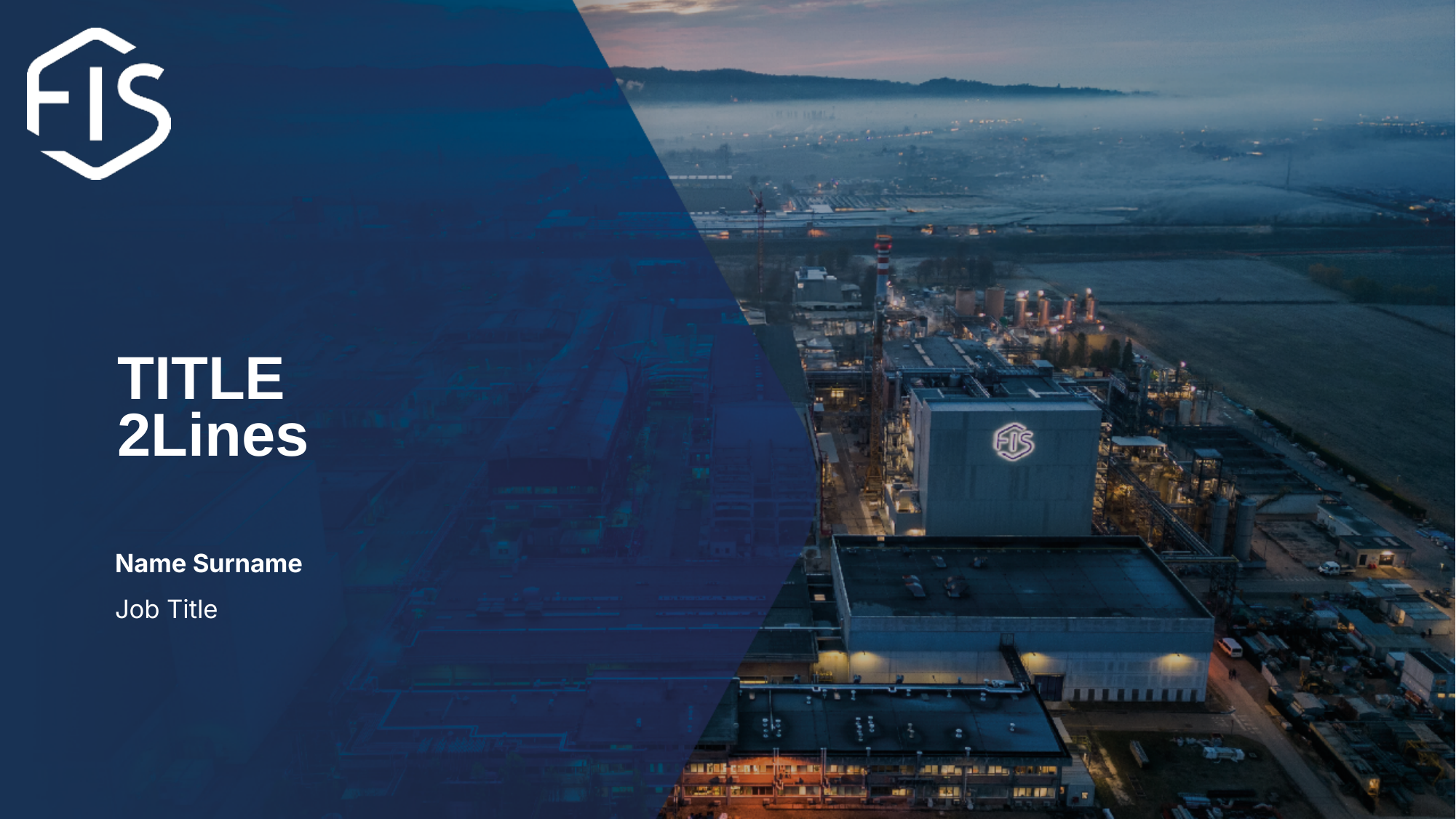

# TITLE 2Lines
Name Surname

Job Title